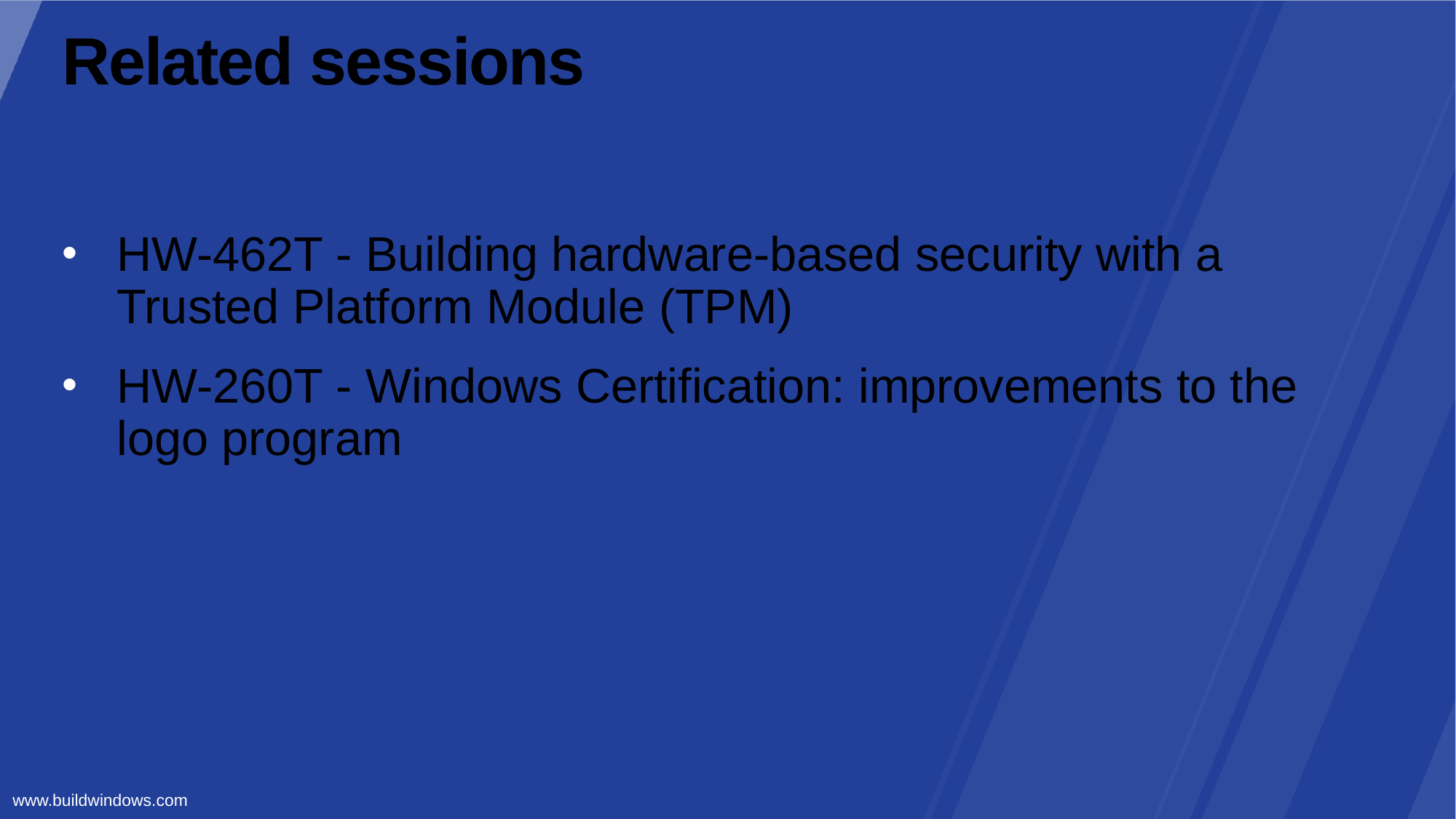

# Related sessions
HW-462T - Building hardware-based security with a Trusted Platform Module (TPM)
HW-260T - Windows Certification: improvements to the logo program